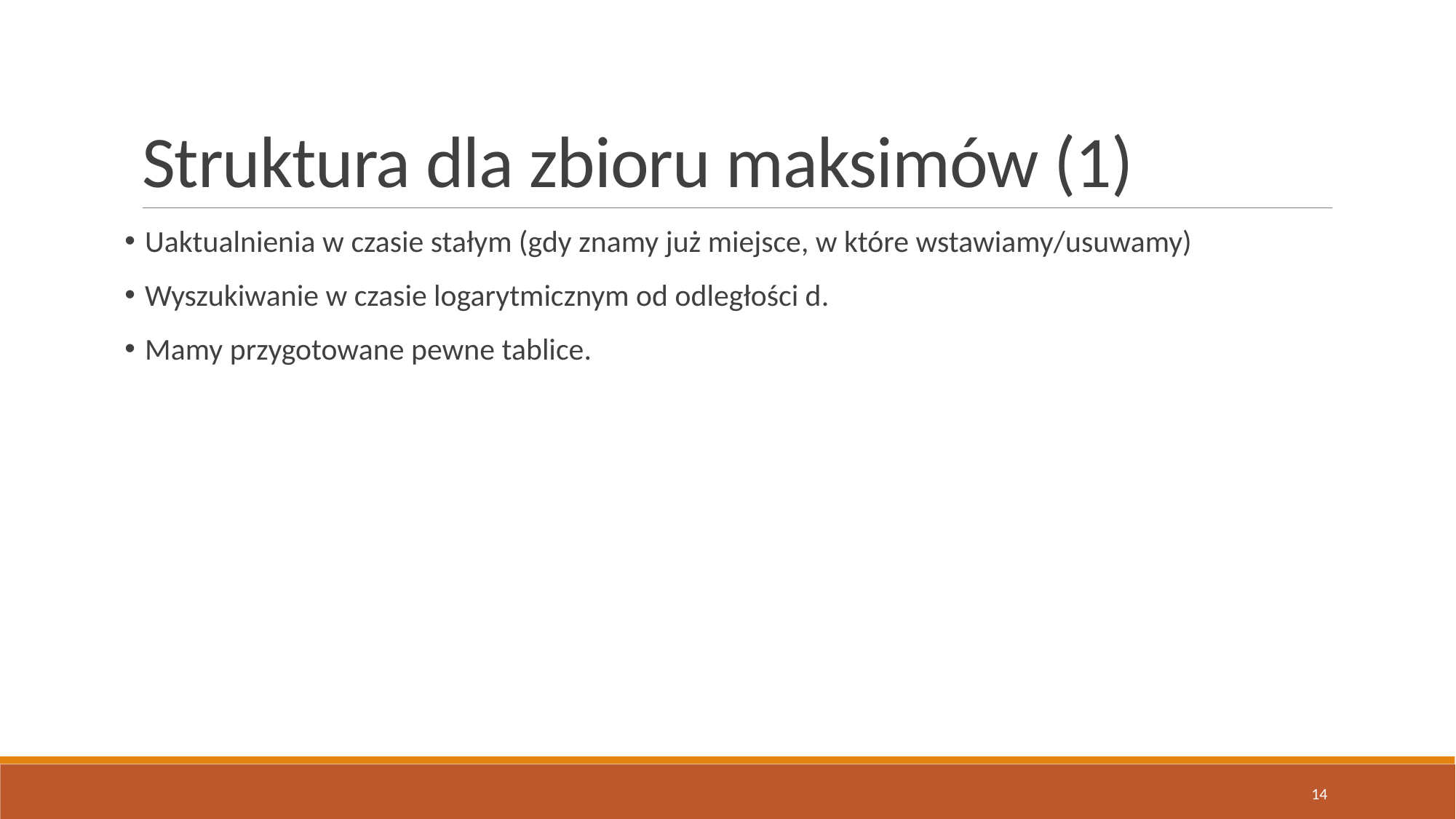

# Struktura dla zbioru maksimów (1)
Uaktualnienia w czasie stałym (gdy znamy już miejsce, w które wstawiamy/usuwamy)
Wyszukiwanie w czasie logarytmicznym od odległości d.
Mamy przygotowane pewne tablice.
14